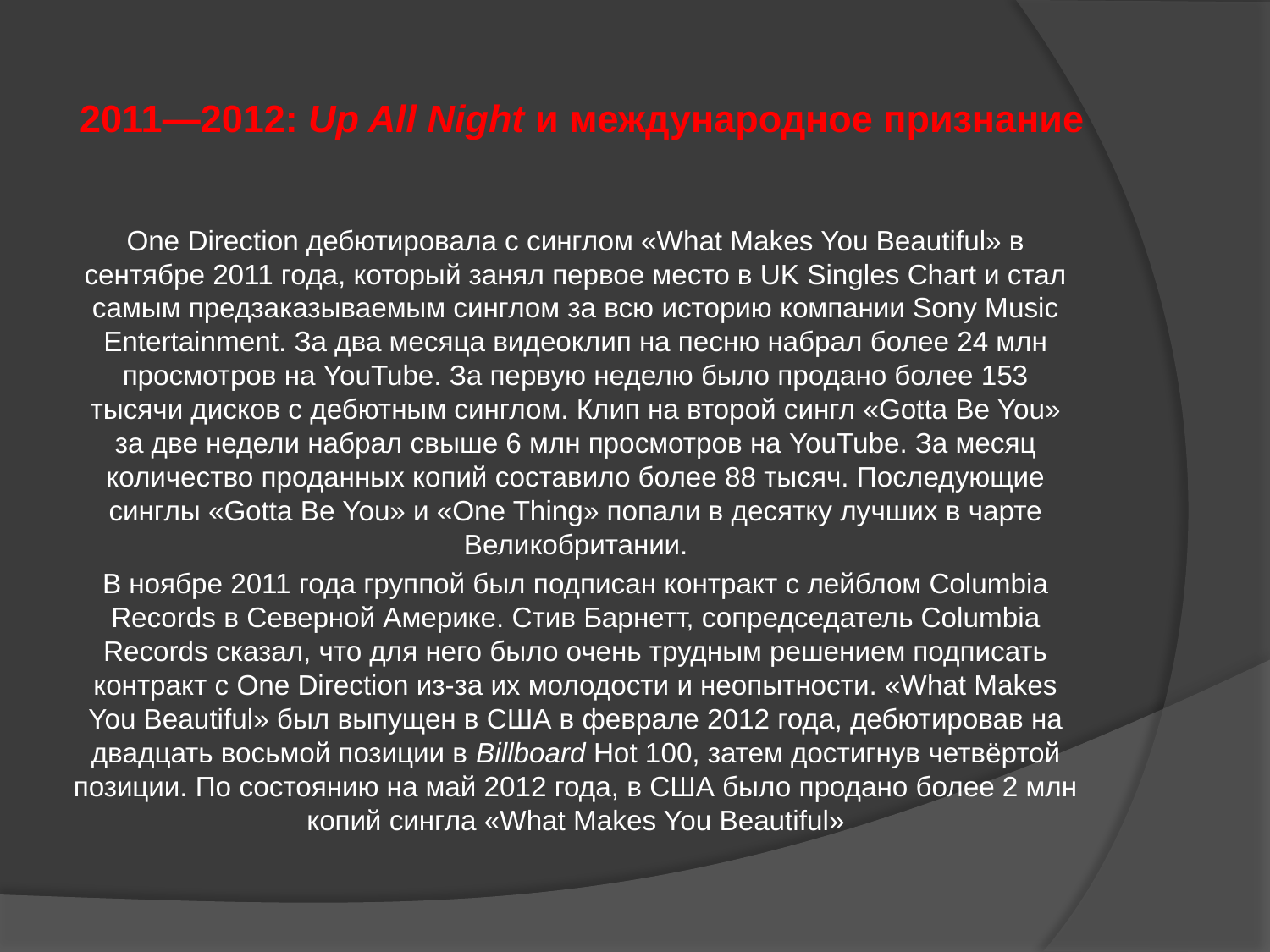

# 2011—2012: Up All Night и международное признание
One Direction дебютировала с синглом «What Makes You Beautiful» в сентябре 2011 года, который занял первое место в UK Singles Chart и стал самым предзаказываемым синглом за всю историю компании Sony Music Entertainment. За два месяца видеоклип на песню набрал более 24 млн просмотров на YouTube. За первую неделю было продано более 153 тысячи дисков с дебютным синглом. Клип на второй сингл «Gotta Be You» за две недели набрал свыше 6 млн просмотров на YouTube. За месяц количество проданных копий составило более 88 тысяч. Последующие синглы «Gotta Be You» и «One Thing» попали в десятку лучших в чарте Великобритании.
В ноябре 2011 года группой был подписан контракт с лейблом Columbia Records в Северной Америке. Стив Барнетт, сопредседатель Columbia Records сказал, что для него было очень трудным решением подписать контракт с One Direction из-за их молодости и неопытности. «What Makes You Beautiful» был выпущен в США в феврале 2012 года, дебютировав на двадцать восьмой позиции в Billboard Hot 100, затем достигнув четвёртой позиции. По состоянию на май 2012 года, в США было продано более 2 млн копий сингла «What Makes You Beautiful»